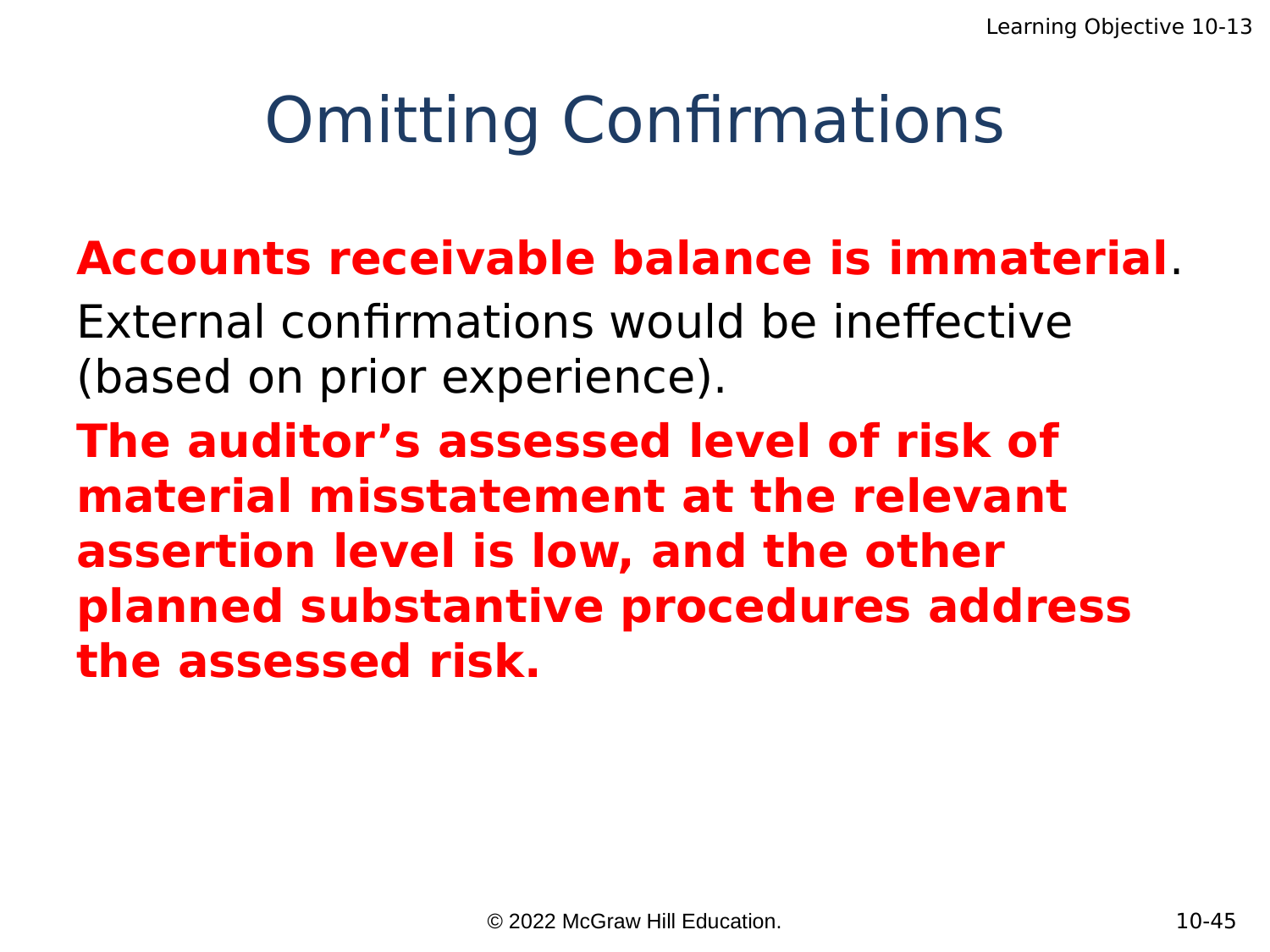

Learning Objective 10-13
# Omitting Confirmations
Accounts receivable balance is immaterial.
External confirmations would be ineffective (based on prior experience).
The auditor’s assessed level of risk of material misstatement at the relevant assertion level is low, and the other planned substantive procedures address the assessed risk.